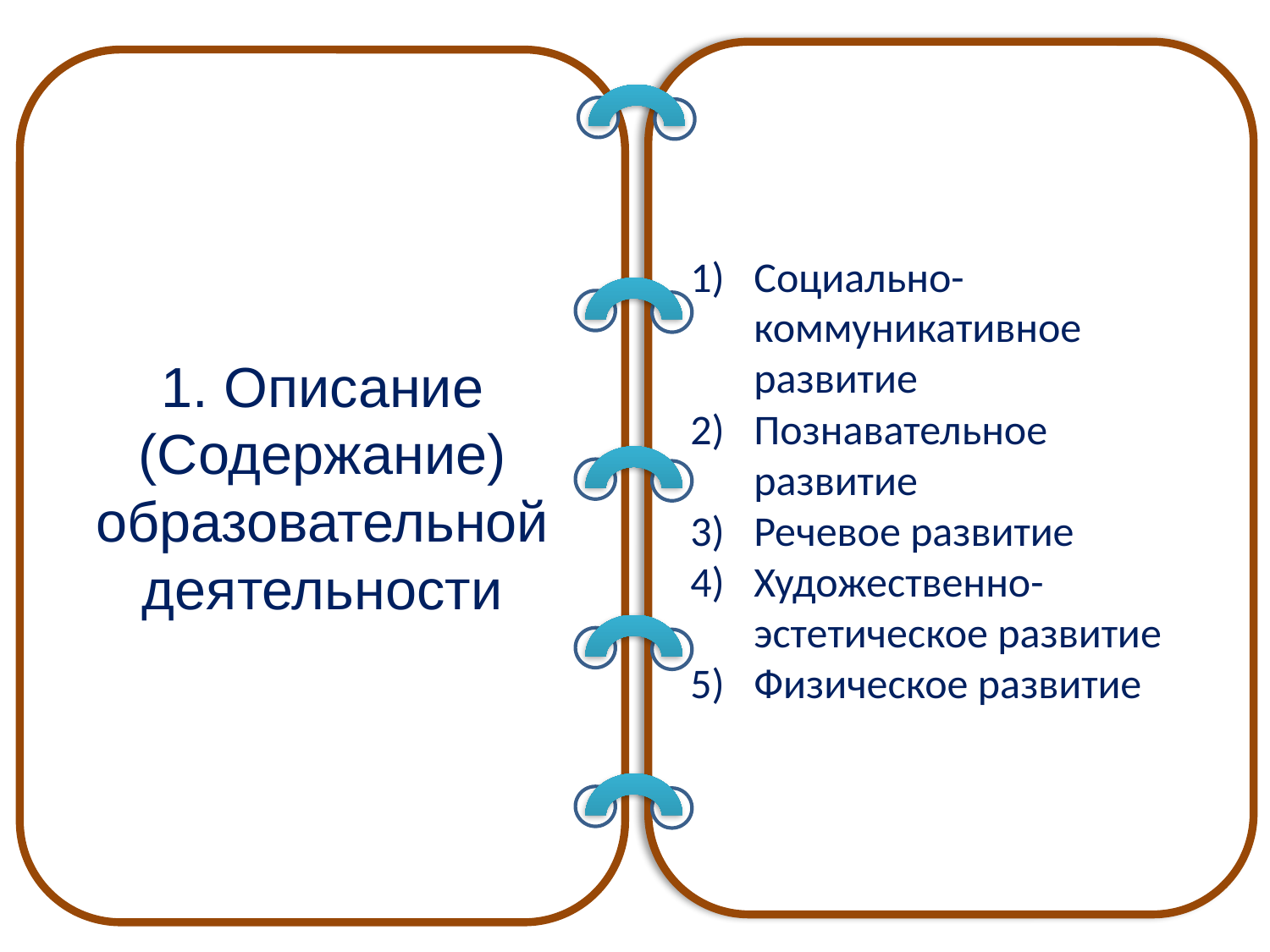

Социально-коммуникативное развитие
Познавательное развитие
Речевое развитие
Художественно-эстетическое развитие
Физическое развитие
1. Описание (Содержание) образовательной деятельности